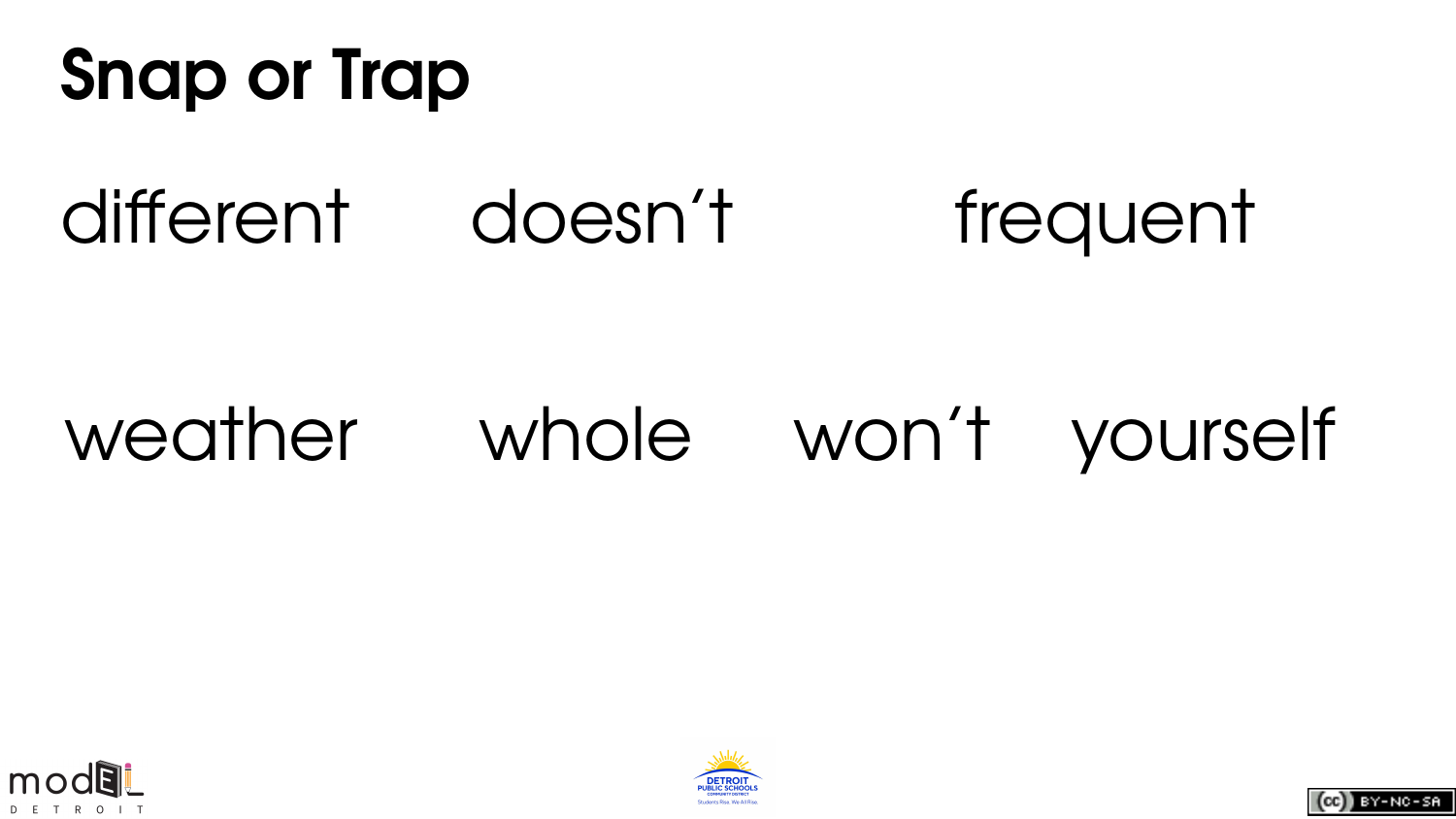

# Snap or Trap
different      doesn’t           frequent

weather      whole     won’t    yourself